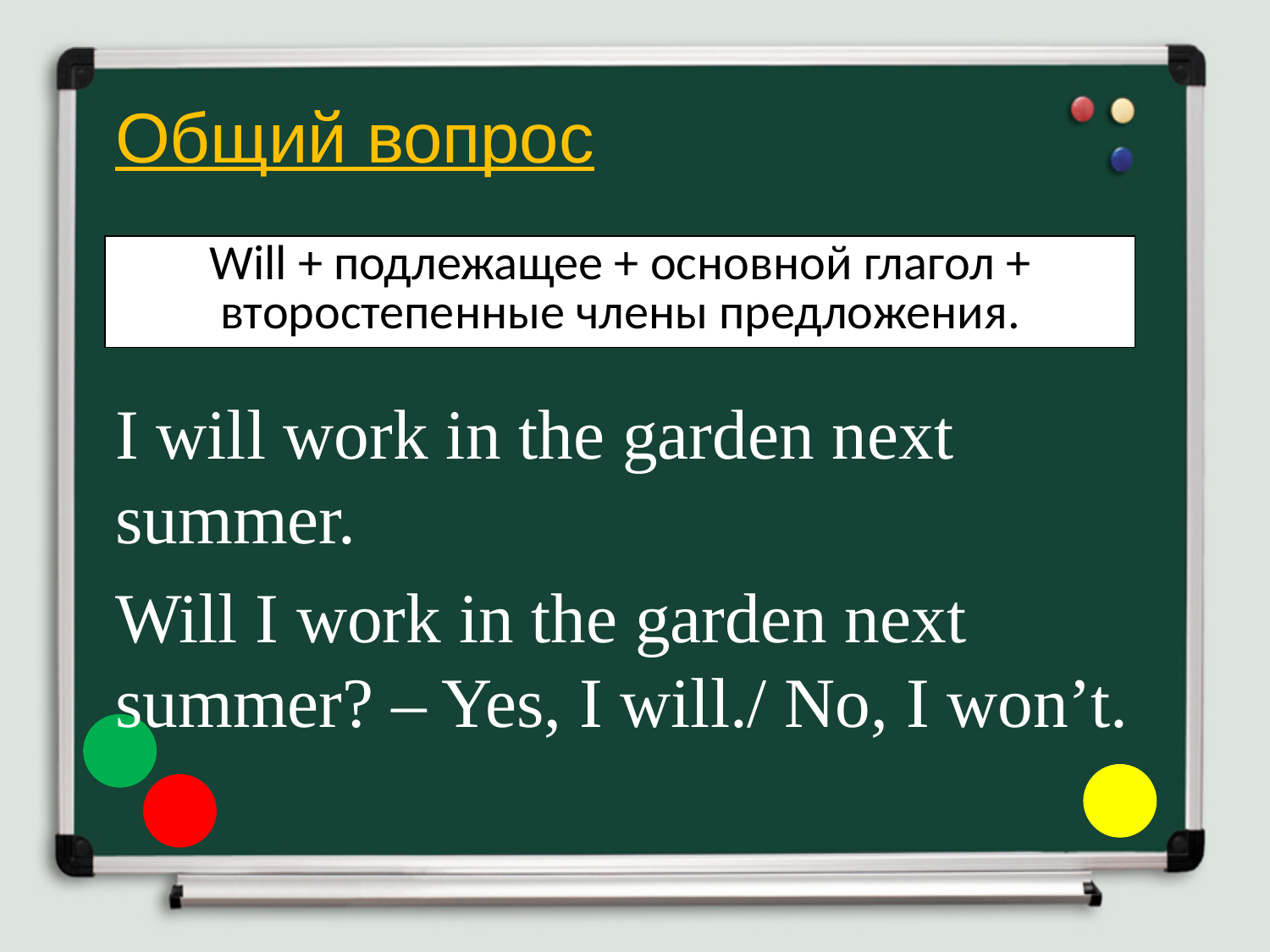

#
	Общий вопрос

	I will work in the garden next summer.
	Will I work in the garden next summer? – Yes, I will./ No, I won’t.

| Will + подлежащее + основной глагол + второстепенные члены предложения. |
| --- |